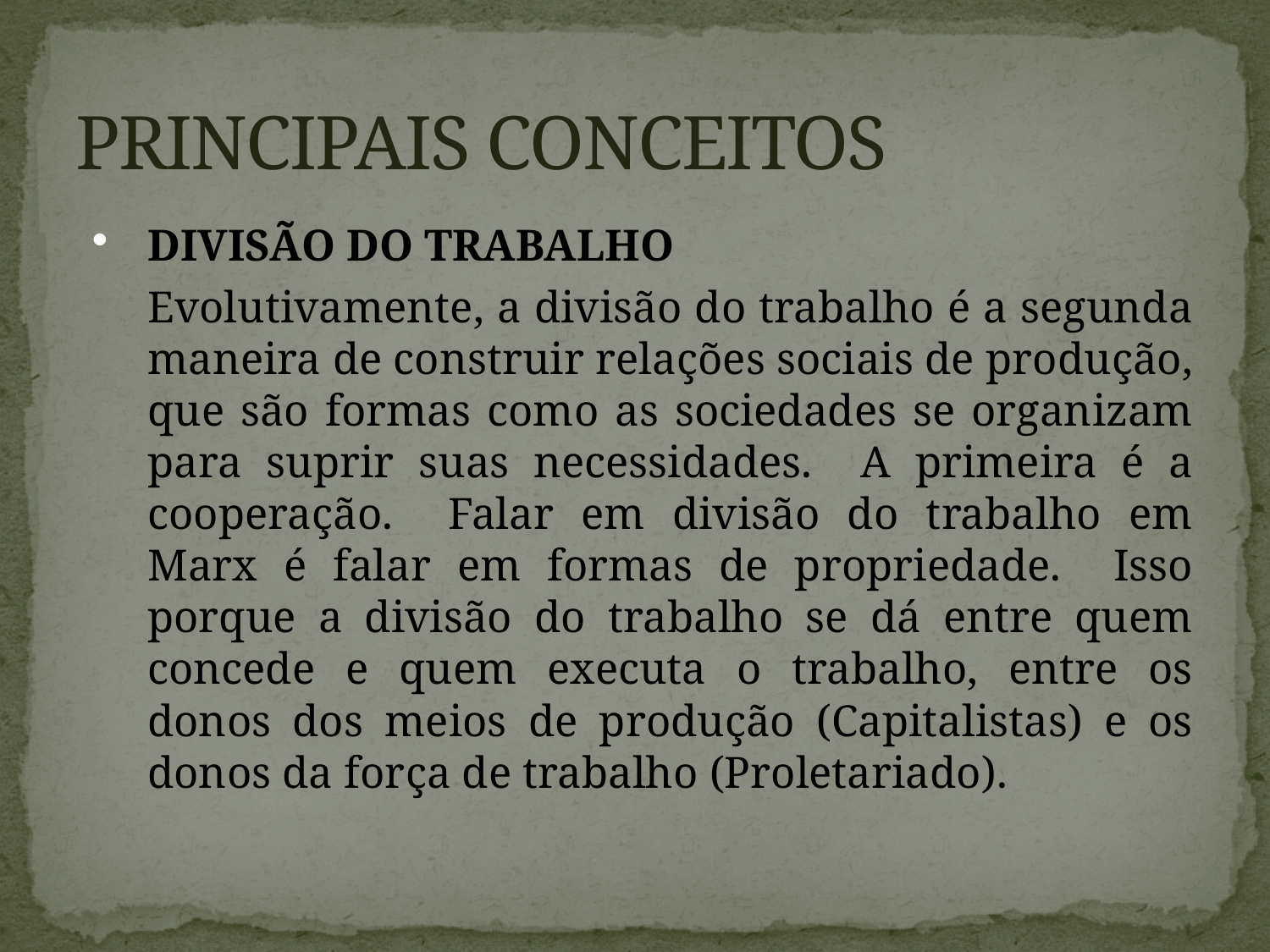

# PRINCIPAIS CONCEITOS
DIVISÃO DO TRABALHO
	Evolutivamente, a divisão do trabalho é a segunda maneira de construir relações sociais de produção, que são formas como as sociedades se organizam para suprir suas necessidades.  A primeira é a cooperação.  Falar em divisão do trabalho em Marx é falar em formas de propriedade.  Isso porque a divisão do trabalho se dá entre quem concede e quem executa o trabalho, entre os donos dos meios de produção (Capitalistas) e os donos da força de trabalho (Proletariado).